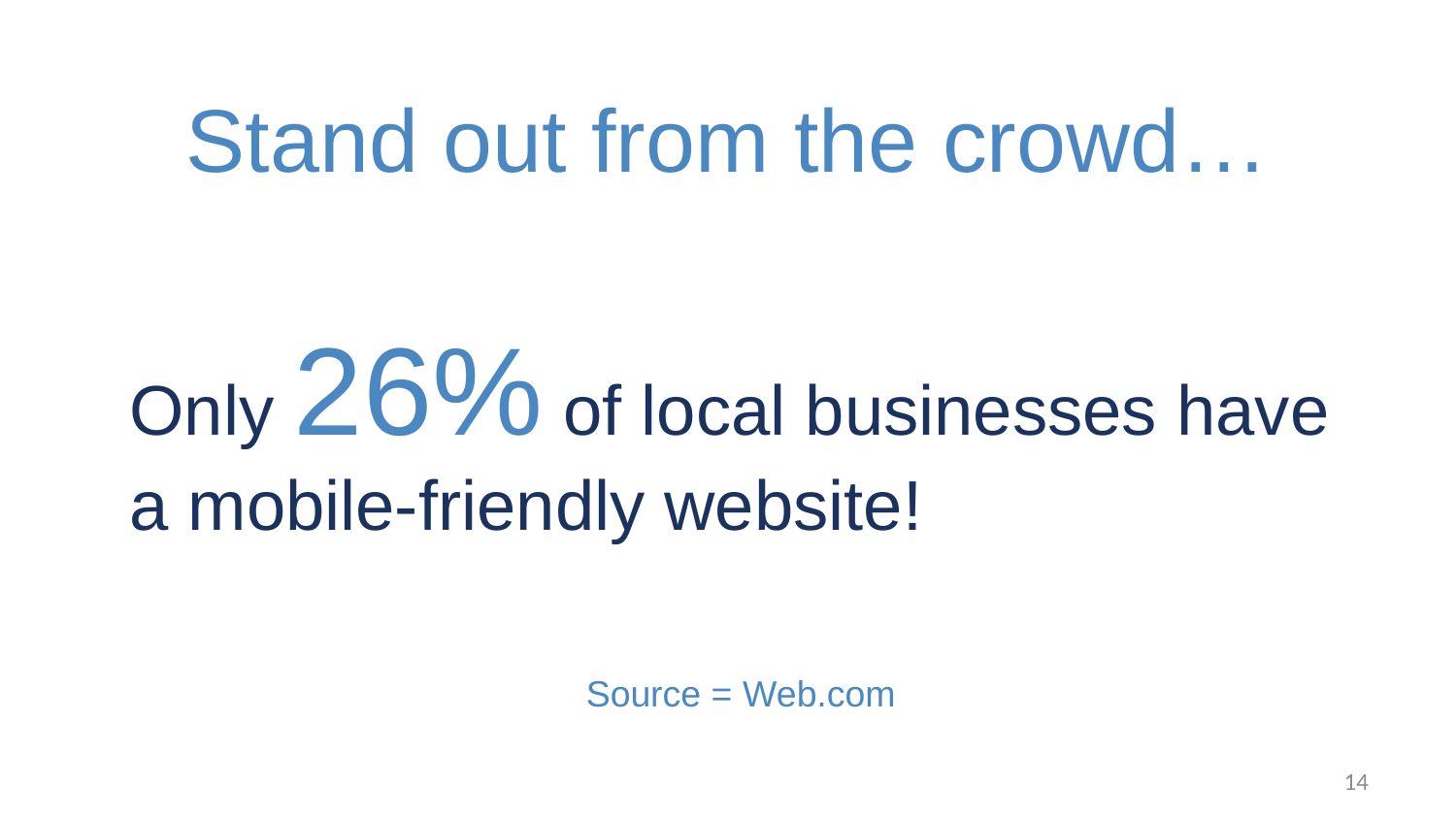

# Stand out from the crowd…
Only 26% of local businesses have a mobile-friendly website!
Source = Web.com
14